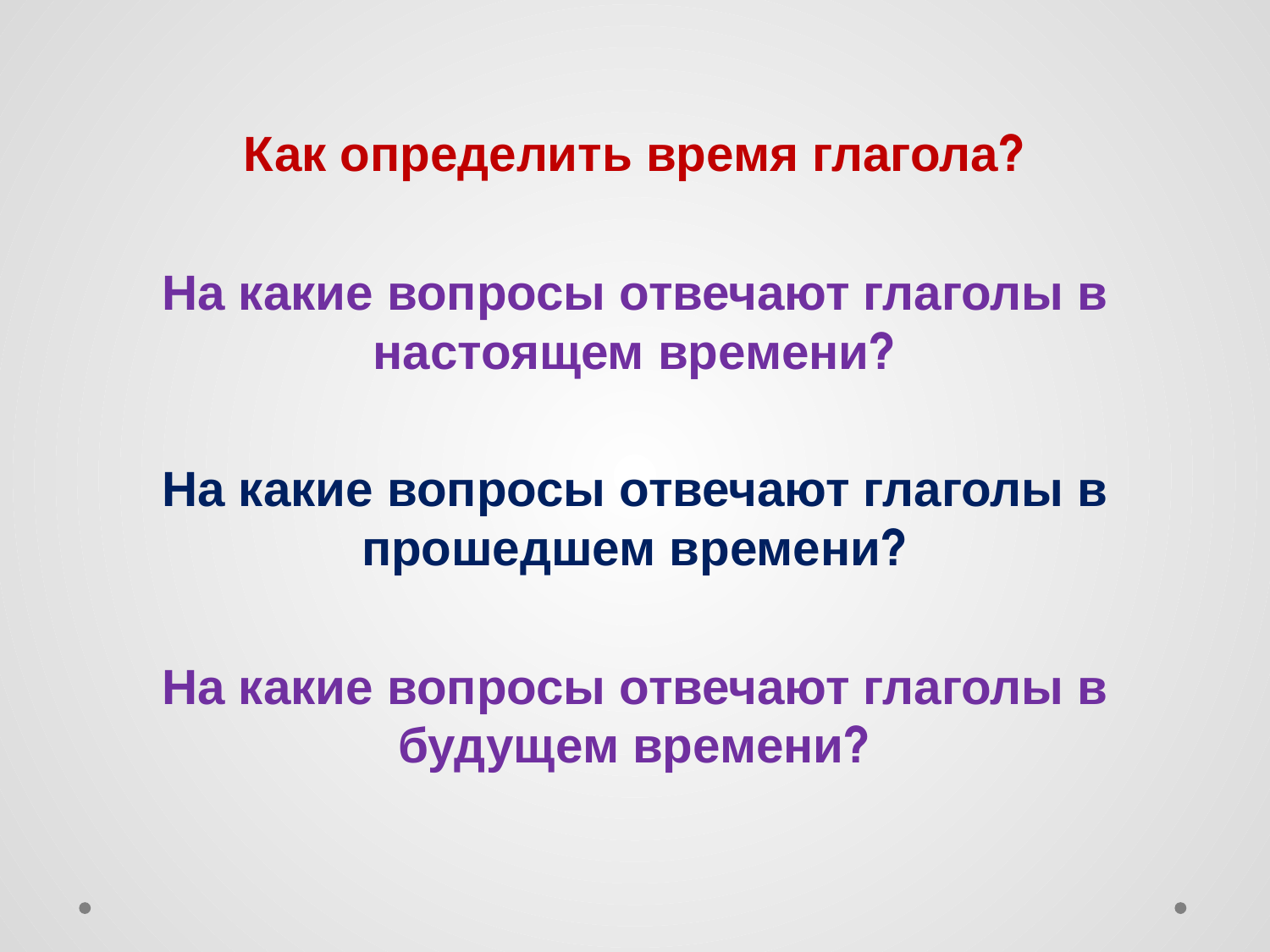

#
Как определить время глагола?

На какие вопросы отвечают глаголы в настоящем времени?

На какие вопросы отвечают глаголы в прошедшем времени?

На какие вопросы отвечают глаголы в будущем времени?